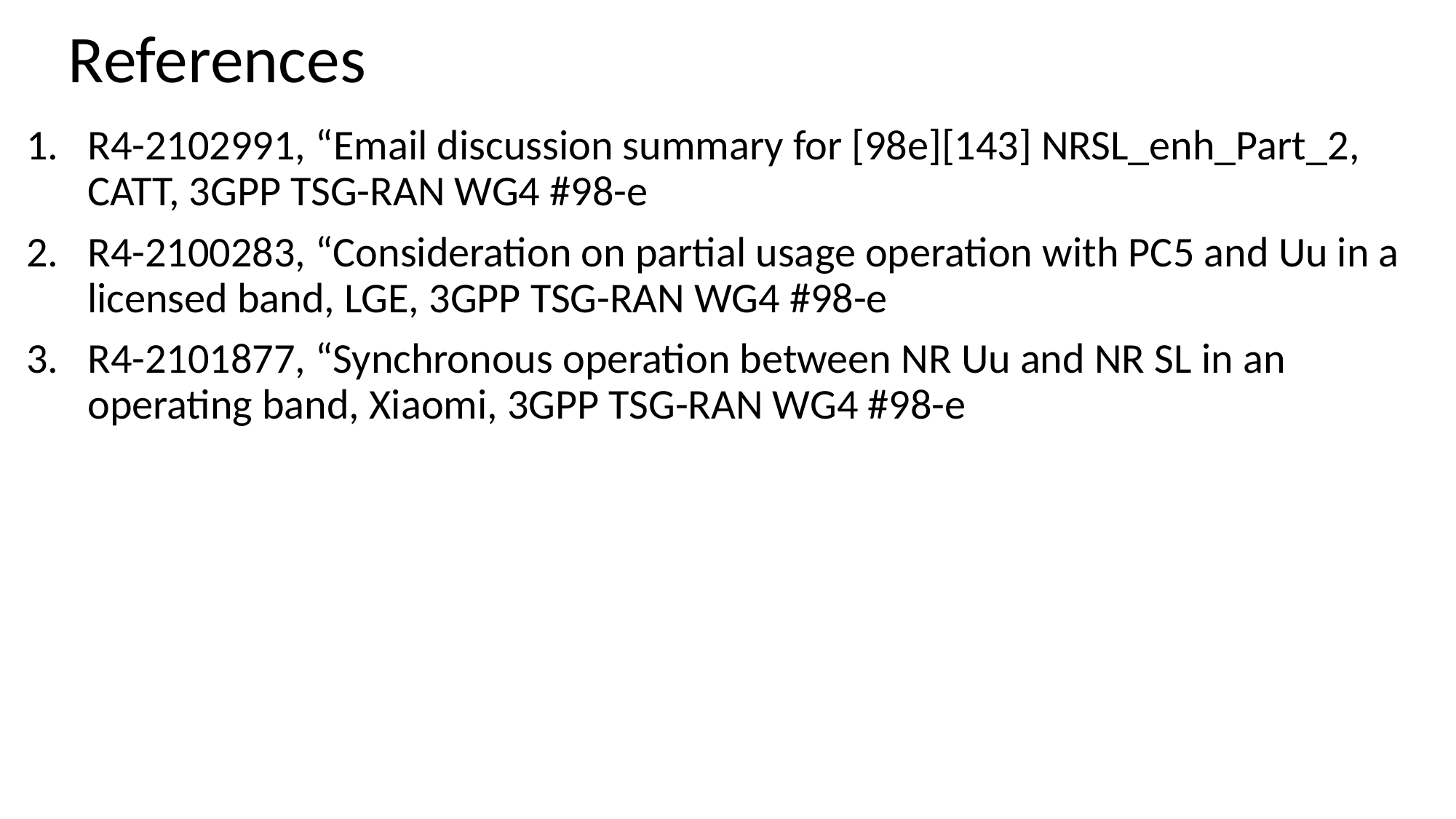

# References
R4-2102991, “Email discussion summary for [98e][143] NRSL_enh_Part_2, CATT, 3GPP TSG-RAN WG4 #98-e
R4-2100283, “Consideration on partial usage operation with PC5 and Uu in a licensed band, LGE, 3GPP TSG-RAN WG4 #98-e
R4-2101877, “Synchronous operation between NR Uu and NR SL in an operating band, Xiaomi, 3GPP TSG-RAN WG4 #98-e